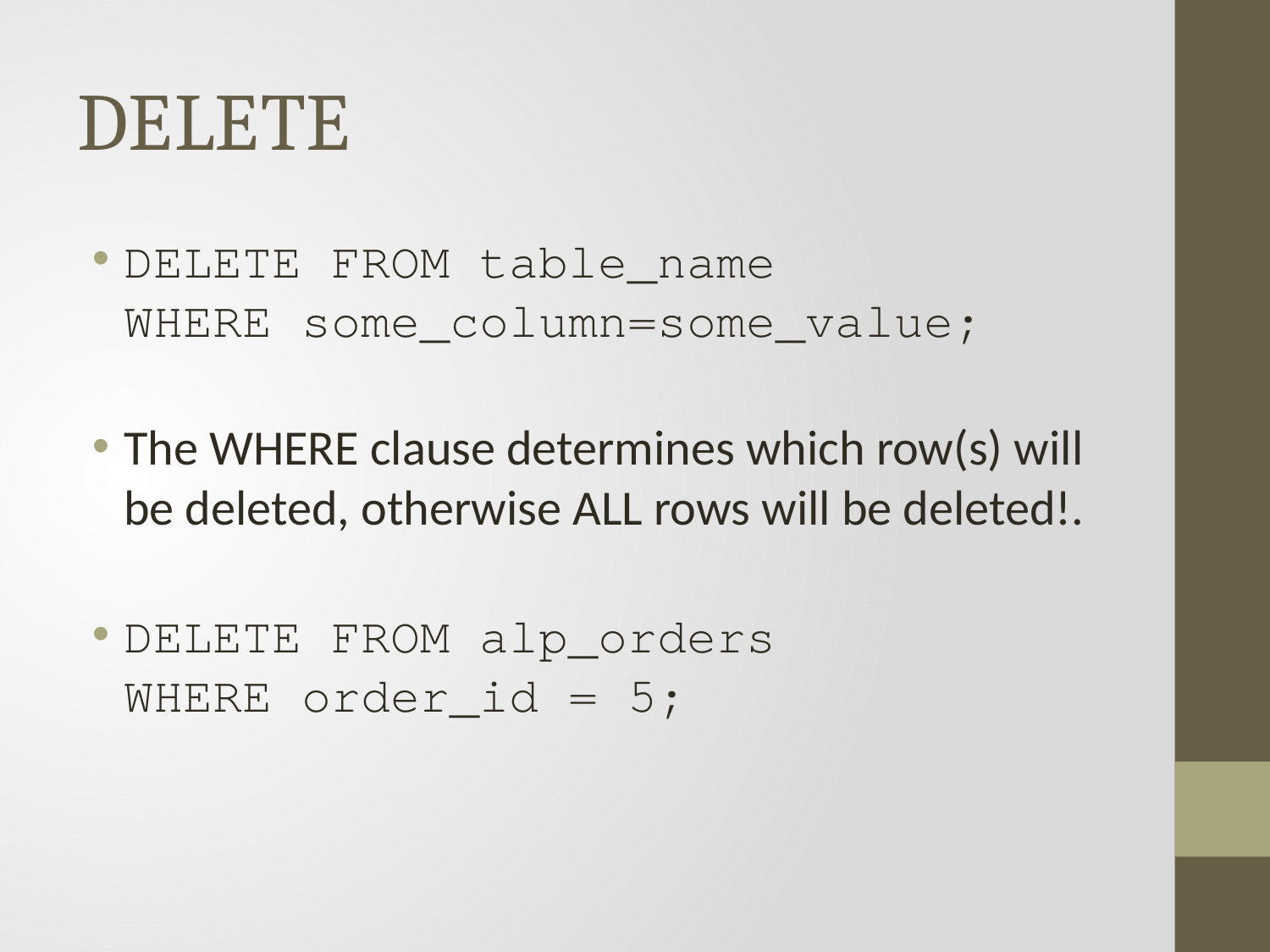

# DELETE
DELETE FROM table_name
WHERE some_column=some_value;
The WHERE clause determines which row(s) will be deleted, otherwise ALL rows will be deleted!.
DELETE FROM alp_orders
WHERE order_id = 5;